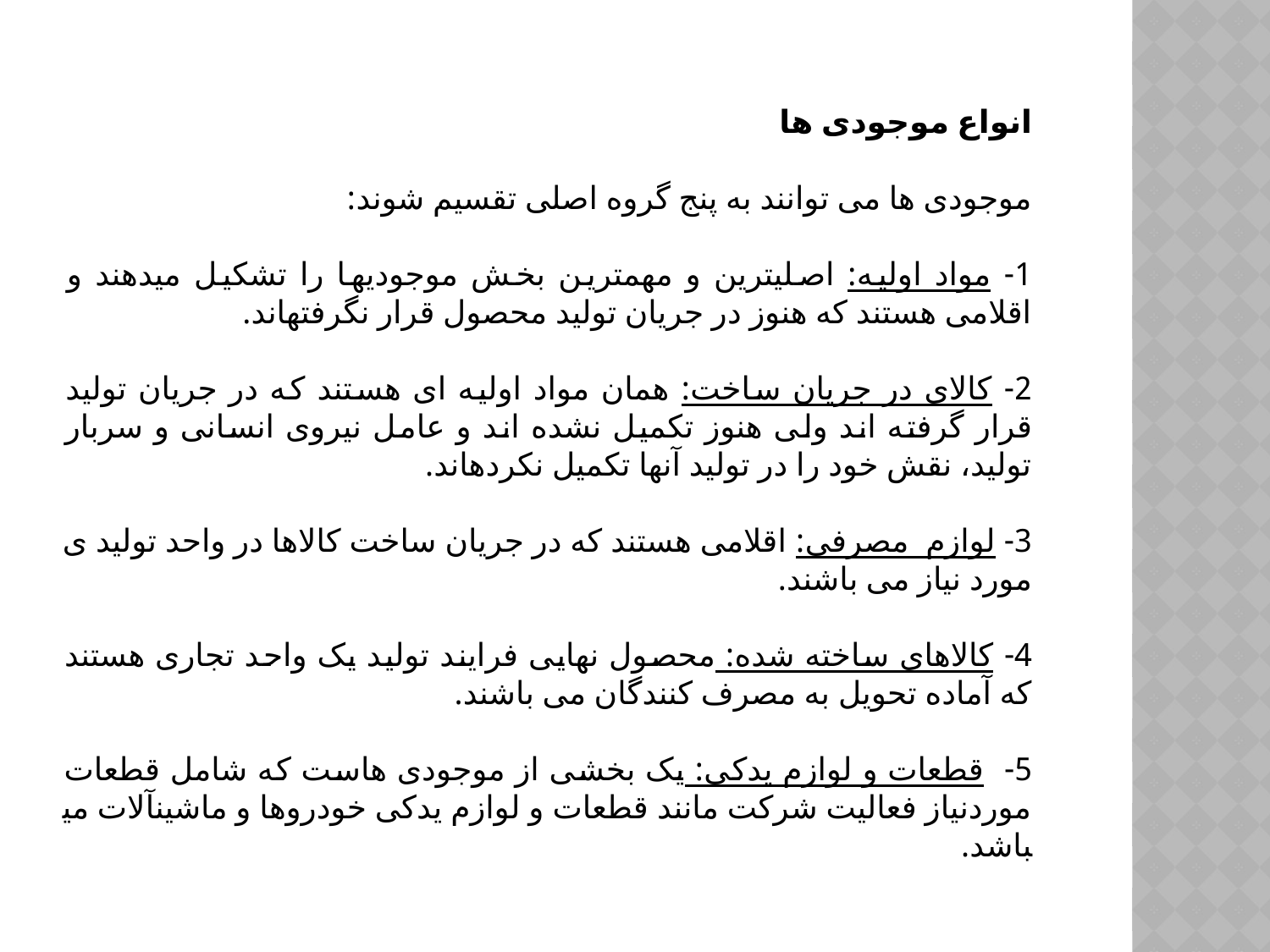

انواع موجودی ها

موجودی ها می توانند به پنج گروه اصلی تقسیم شوند:

1- مواد اولیه: اصلی­ترین و مهمترین بخش موجودی­ها را تشکیل می­دهند و اقلامی هستند که هنوز در جریان تولید محصول قرار نگرفته­اند.

2- کالای در جریان ساخت: همان مواد اولیه ای هستند که در جریان تولید قرار گرفته اند ولی هنوز تکمیل نشده اند و عامل نیروی انسانی و سربار تولید، نقش خود را در تولید آنها تکمیل نکرده­اند.

3- لوازم  مصرفی: اقلامی هستند که در جریان ساخت کالاها در واحد تولید ی مورد نیاز می باشند.

4- کالاهای ساخته شده: محصول نهایی فرایند تولید یک واحد تجاری هستند که آماده تحویل به مصرف کنندگان می باشند.

5-  قطعات و لوازم یدکی: یک بخشی از موجودی هاست که شامل قطعات موردنیاز فعالیت شرکت مانند قطعات و لوازم یدکی خودروها و ماشین­آلات می­باشد.